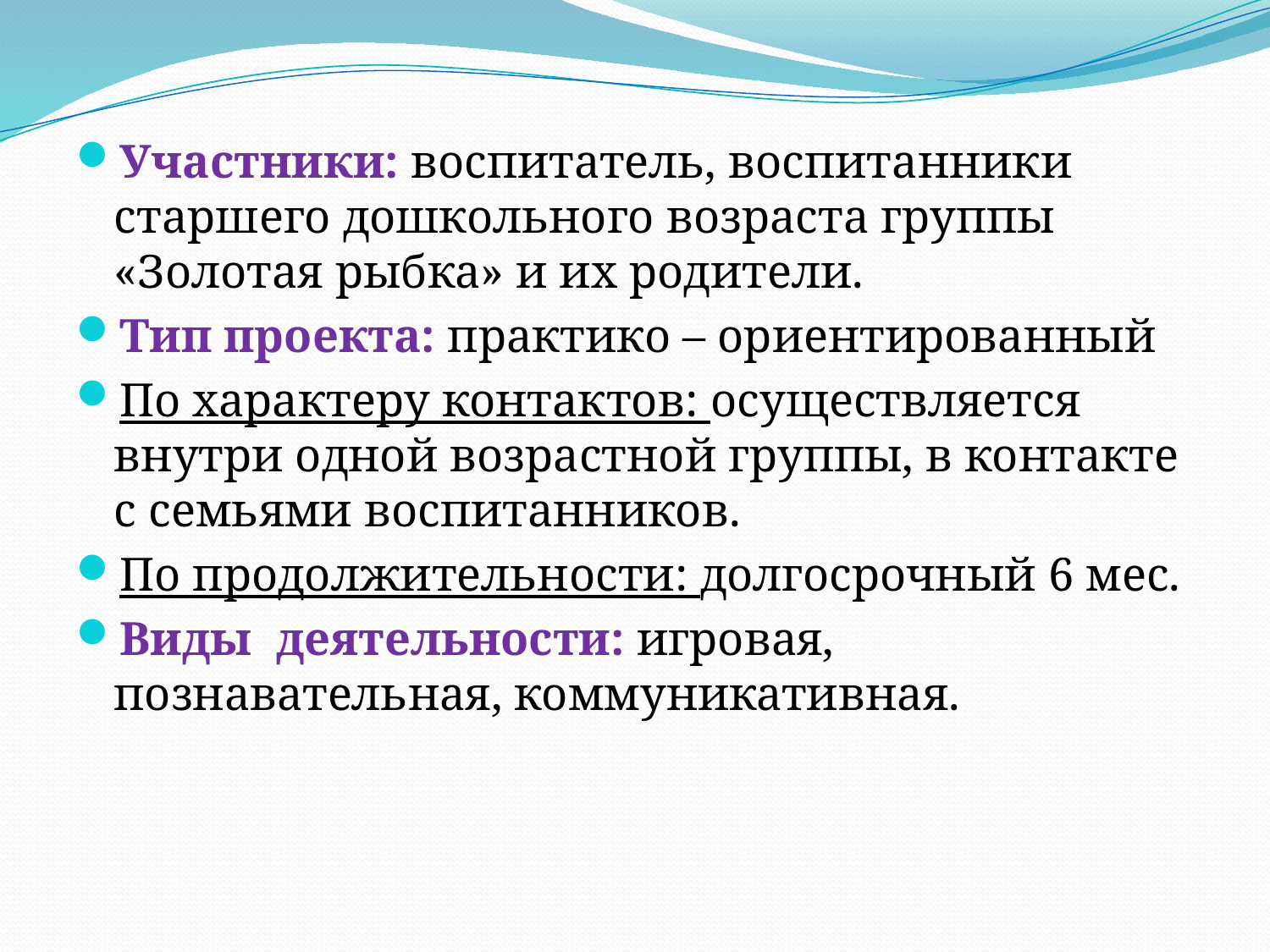

Участники: воспитатель, воспитанники старшего дошкольного возраста группы «Золотая рыбка» и их родители.
Тип проекта: практико – ориентированный
По характеру контактов: осуществляется внутри одной возрастной группы, в контакте с семьями воспитанников.
По продолжительности: долгосрочный 6 мес.
Виды  деятельности: игровая, познавательная, коммуникативная.